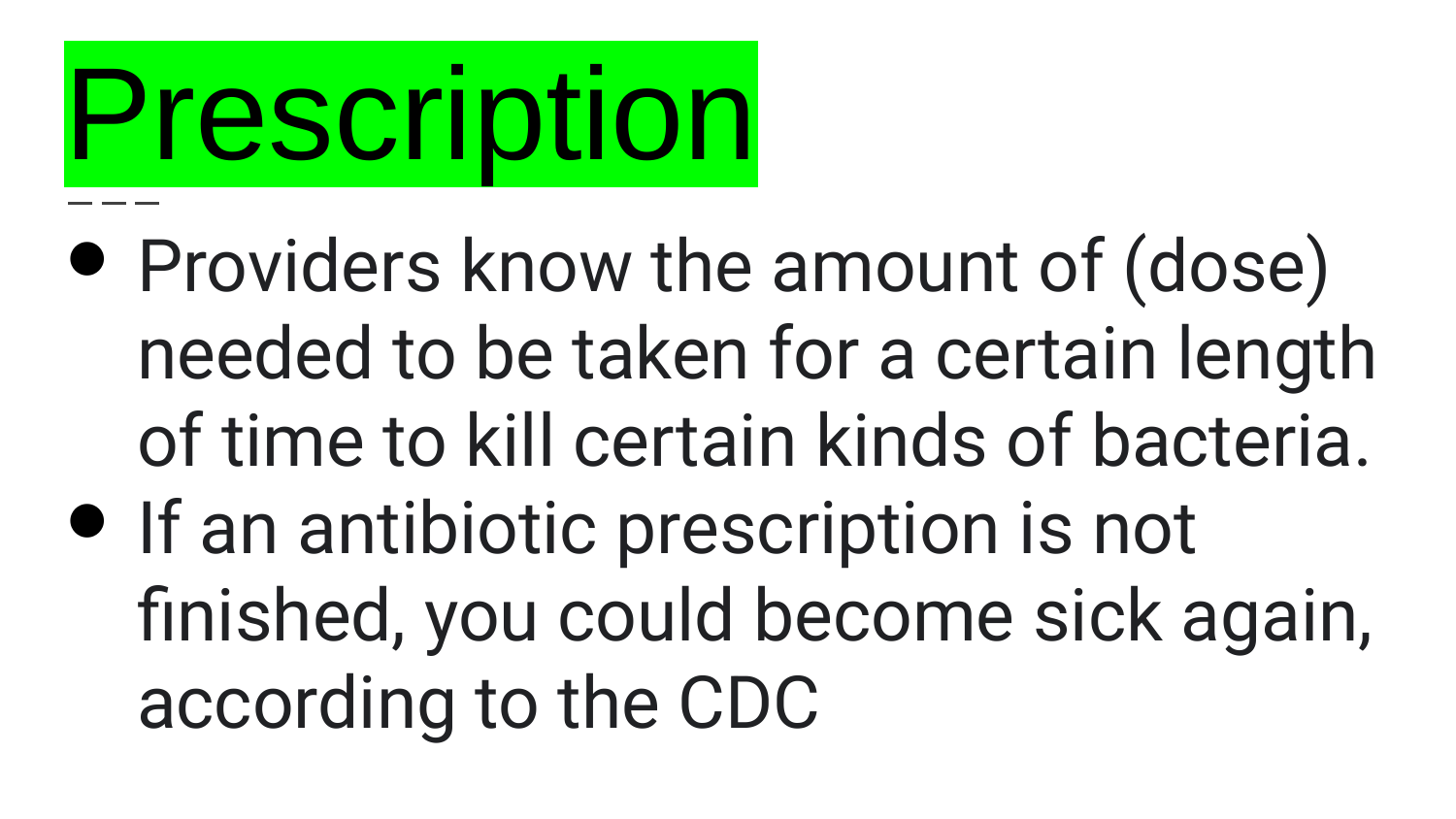

# Prescription
Providers know the amount of (dose)  needed to be taken for a certain length of time to kill certain kinds of bacteria.
If an antibiotic prescription is not finished, you could become sick again, according to the CDC